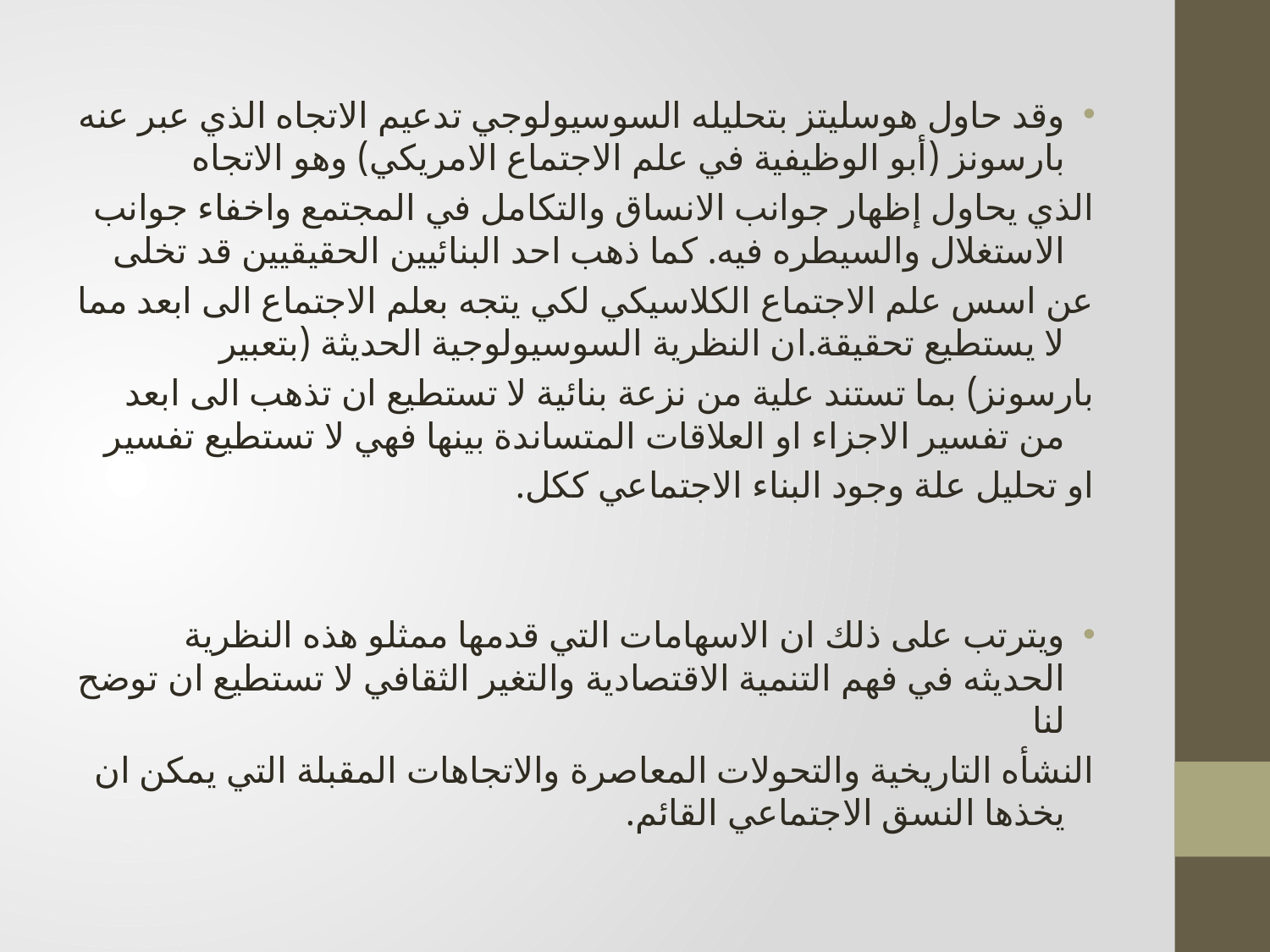

وقد حاول هوسليتز بتحليله السوسيولوجي تدعيم الاتجاه الذي عبر عنه بارسونز (أبو الوظيفية في علم الاجتماع الامريكي) وهو الاتجاه
الذي يحاول إظهار جوانب الانساق والتكامل في المجتمع واخفاء جوانب الاستغلال والسيطره فيه. كما ذهب احد البنائيين الحقيقيين قد تخلى
عن اسس علم الاجتماع الكلاسيكي لكي يتجه بعلم الاجتماع الى ابعد مما لا يستطيع تحقيقة.ان النظرية السوسيولوجية الحديثة (بتعبير
بارسونز) بما تستند علية من نزعة بنائية لا تستطيع ان تذهب الى ابعد من تفسير الاجزاء او العلاقات المتساندة بينها فهي لا تستطيع تفسير
او تحليل علة وجود البناء الاجتماعي ككل.

ويترتب على ذلك ان الاسهامات التي قدمها ممثلو هذه النظرية الحديثه في فهم التنمية الاقتصادية والتغير الثقافي لا تستطيع ان توضح لنا
النشأه التاريخية والتحولات المعاصرة والاتجاهات المقبلة التي يمكن ان يخذها النسق الاجتماعي القائم.